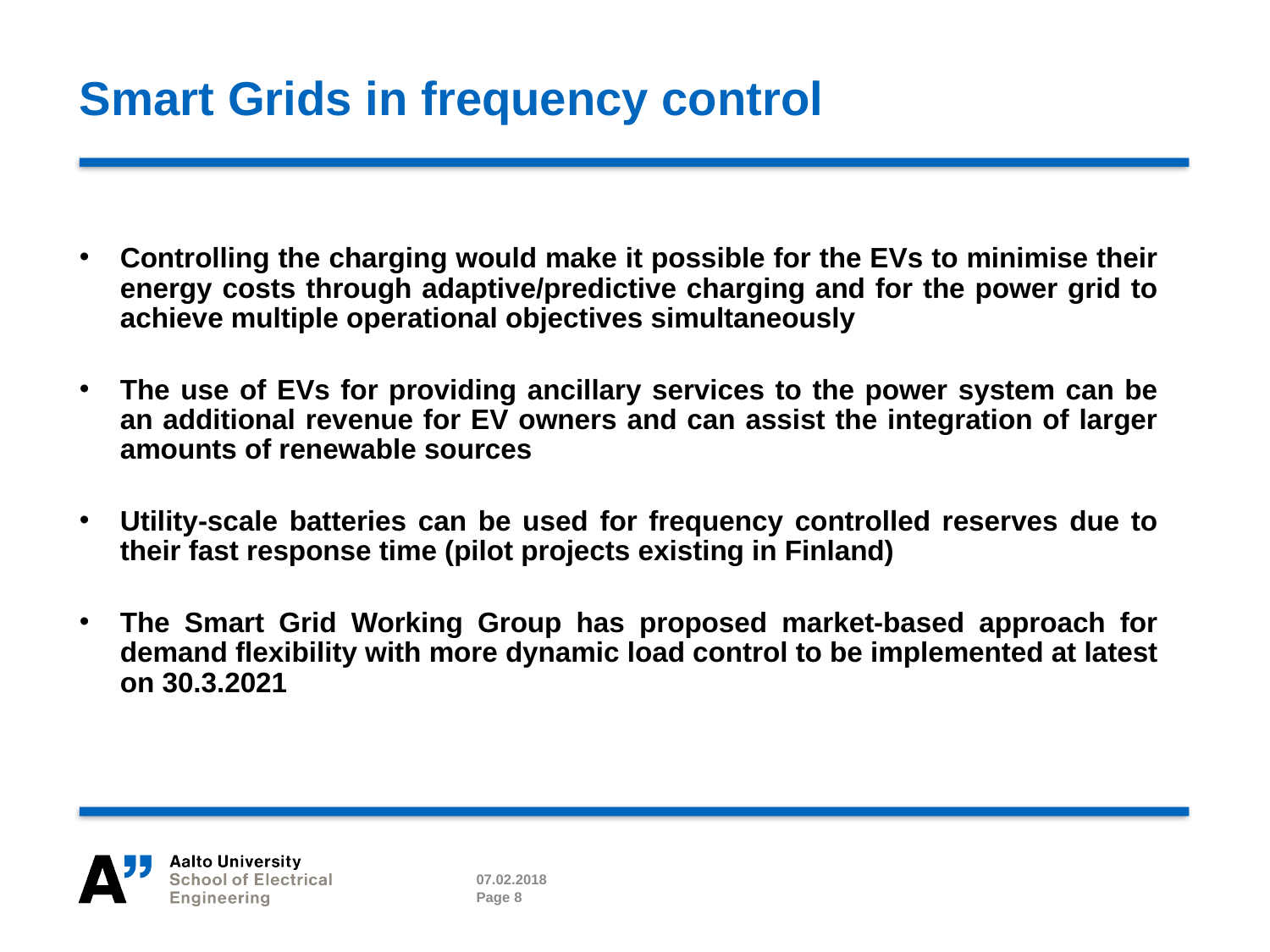

# Smart Grids in frequency control

Controlling the charging would make it possible for the EVs to minimise their energy costs through adaptive/predictive charging and for the power grid to achieve multiple operational objectives simultaneously

The use of EVs for providing ancillary services to the power system can be an additional revenue for EV owners and can assist the integration of larger amounts of renewable sources

Utility-scale batteries can be used for frequency controlled reserves due to their fast response time (pilot projects existing in Finland)

The Smart Grid Working Group has proposed market-based approach for demand flexibility with more dynamic load control to be implemented at latest on 30.3.2021

07.02.2018
Page 8